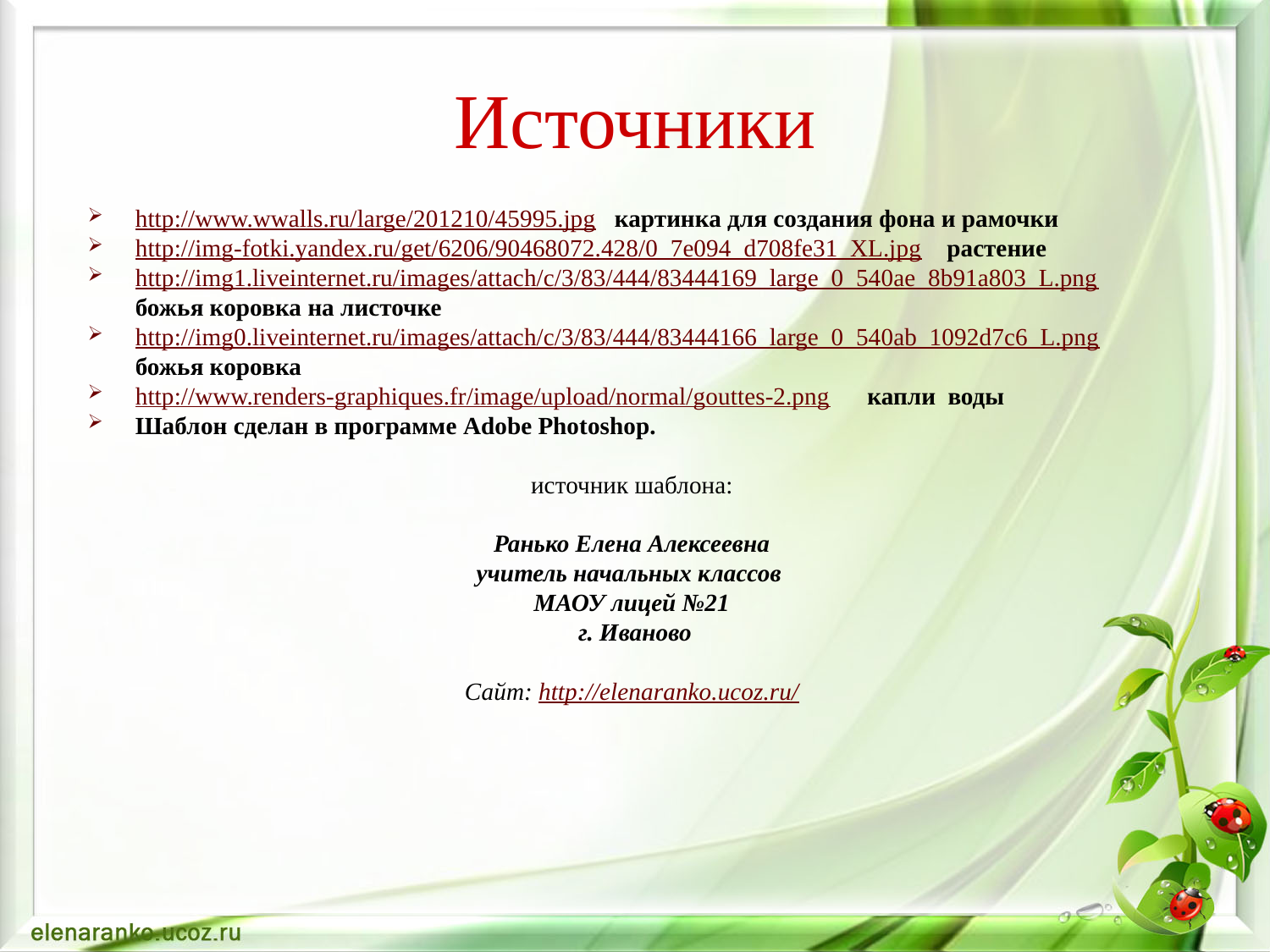

# Источники
http://www.wwalls.ru/large/201210/45995.jpg   картинка для создания фона и рамочки
http://img-fotki.yandex.ru/get/6206/90468072.428/0_7e094_d708fe31_XL.jpg    растение
http://img1.liveinternet.ru/images/attach/c/3/83/444/83444169_large_0_540ae_8b91a803_L.png    божья коровка на листочке
http://img0.liveinternet.ru/images/attach/c/3/83/444/83444166_large_0_540ab_1092d7c6_L.png      божья коровка
http://www.renders-graphiques.fr/image/upload/normal/gouttes-2.png      капли  воды
Шаблон сделан в программе Adobe Photoshop.

источник шаблона:

Ранько Елена Алексеевна
учитель начальных классов
МАОУ лицей №21
г. Иваново

Сайт: http://elenaranko.ucoz.ru/